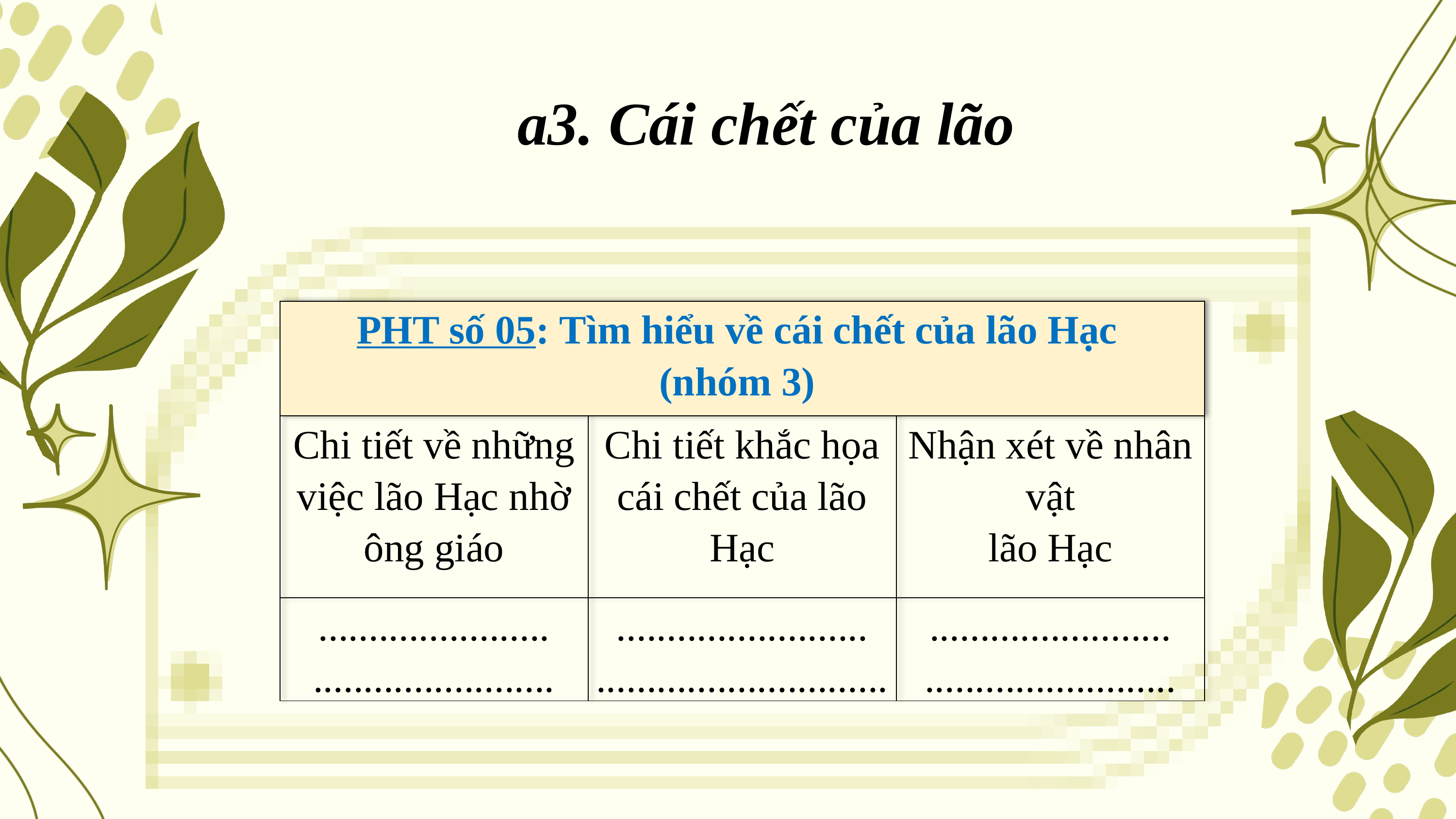

a3. Cái chết của lão

| PHT số 05: Tìm hiểu về cái chết của lão Hạc (nhóm 3) |  |  |
| --- | --- | --- |
| Chi tiết về những việc lão Hạc nhờ ông giáo | Chi tiết khắc họa cái chết của lão Hạc | Nhận xét về nhân vật lão Hạc |
| ....................... ........................ | ......................... ............................. | ........................ ......................... |